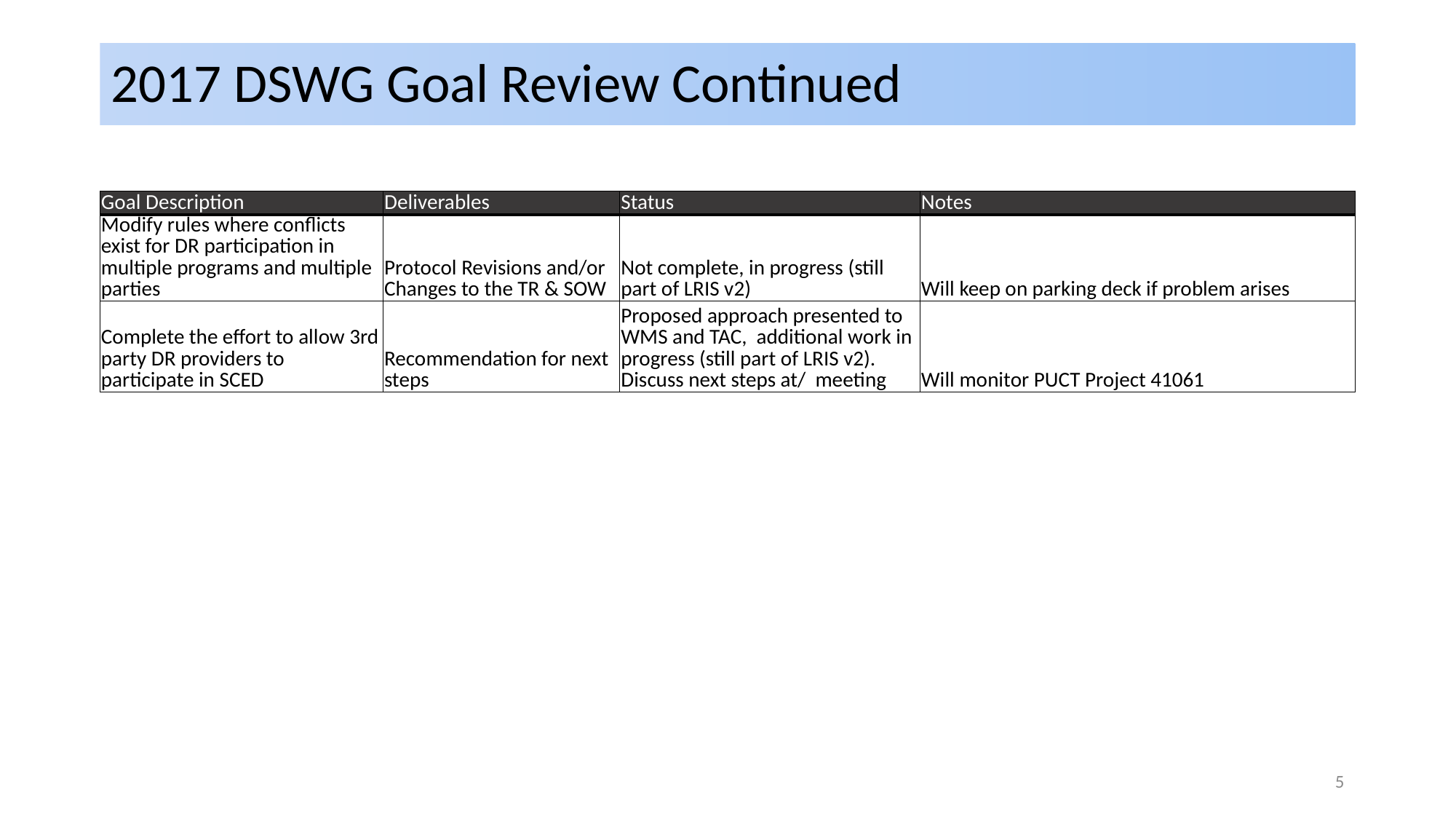

# 2017 DSWG Goal Review Continued
| Goal Description | Deliverables | Status | Notes |
| --- | --- | --- | --- |
| Modify rules where conflicts exist for DR participation in multiple programs and multiple parties | Protocol Revisions and/or Changes to the TR & SOW | Not complete, in progress (still part of LRIS v2) | Will keep on parking deck if problem arises |
| Complete the effort to allow 3rd party DR providers to participate in SCED | Recommendation for next steps | Proposed approach presented to WMS and TAC, additional work in progress (still part of LRIS v2). Discuss next steps at/ meeting | Will monitor PUCT Project 41061 |
5